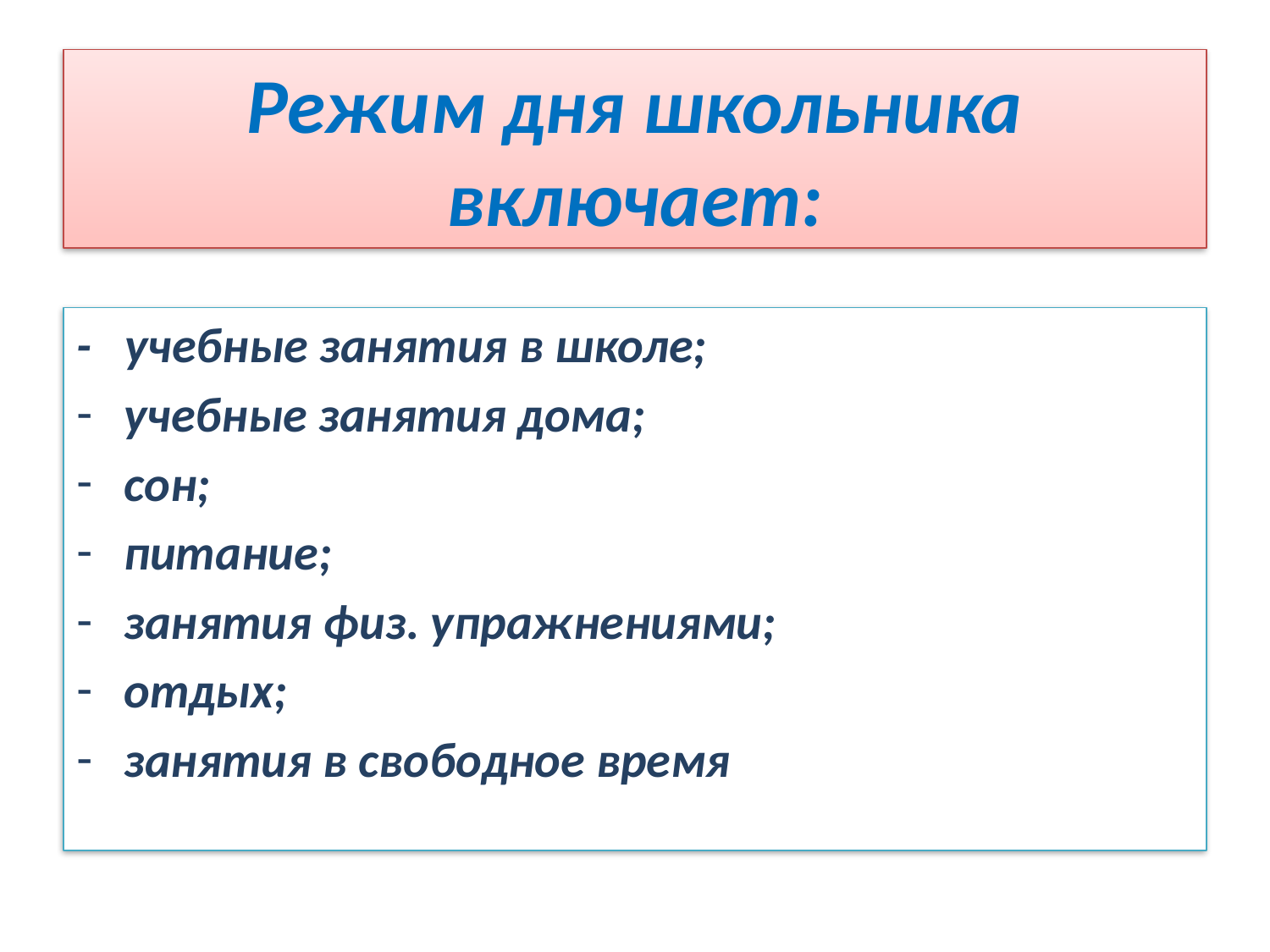

# Режим дня школьника включает:
-   учебные занятия в школе;
учебные занятия дома;
сон;
питание;
занятия физ. упражнениями;
отдых;
занятия в свободное время